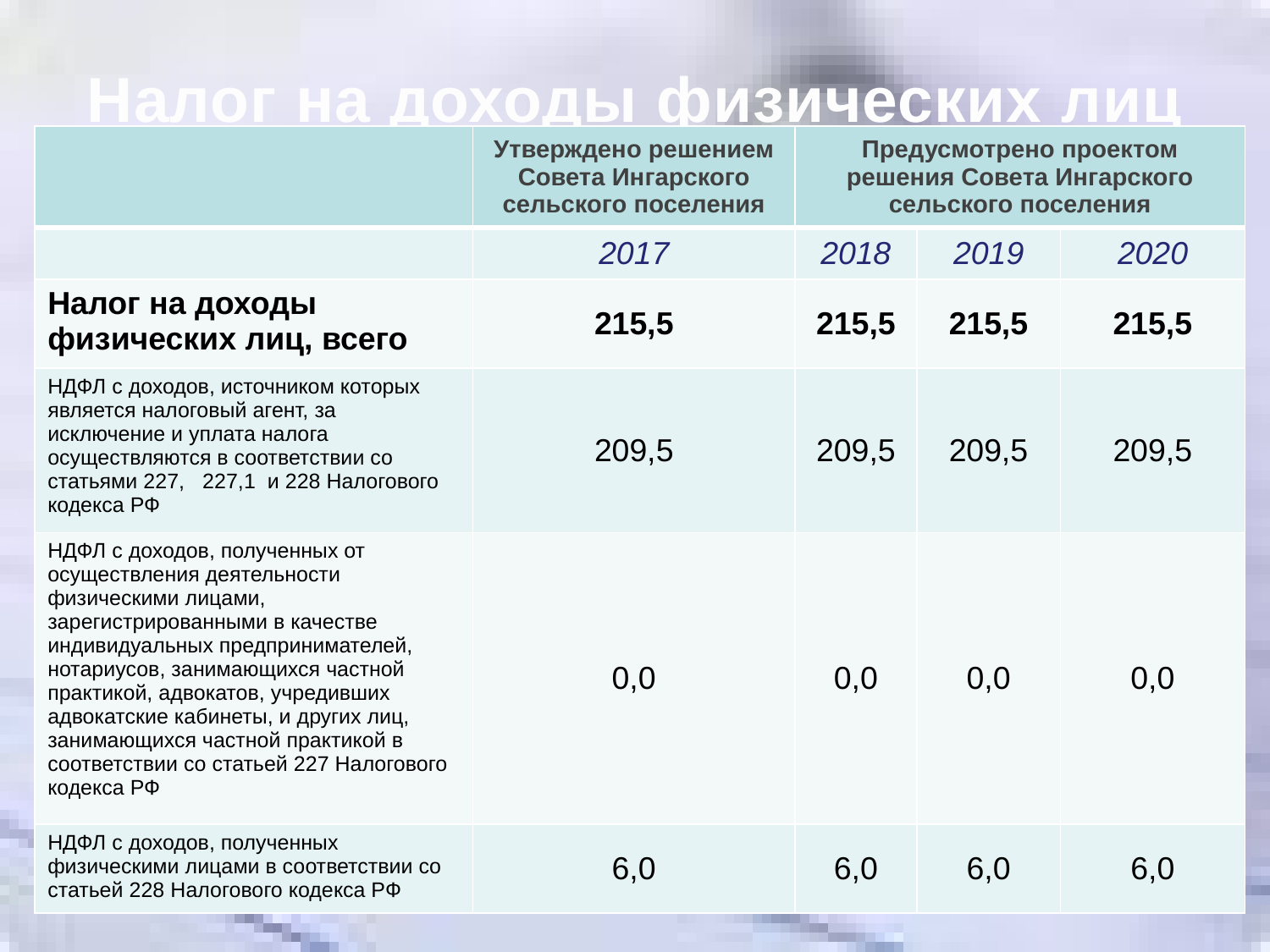

Налог на доходы физических лиц
|  | Утверждено решением Совета Ингарского сельского поселения | Предусмотрено проектом решения Совета Ингарского сельского поселения |  |  |
| --- | --- | --- | --- | --- |
|  | 2017 | 2018 | 2019 | 2020 |
| Налог на доходы физических лиц, всего | 215,5 | 215,5 | 215,5 | 215,5 |
| НДФЛ с доходов, источником которых является налоговый агент, за исключение и уплата налога осуществляются в соответствии со статьями 227, 227,1 и 228 Налогового кодекса РФ | 209,5 | 209,5 | 209,5 | 209,5 |
| НДФЛ с доходов, полученных от осуществления деятельности физическими лицами, зарегистрированными в качестве индивидуальных предпринимателей, нотариусов, занимающихся частной практикой, адвокатов, учредивших адвокатские кабинеты, и других лиц, занимающихся частной практикой в соответствии со статьей 227 Налогового кодекса РФ | 0,0 | 0,0 | 0,0 | 0,0 |
| НДФЛ с доходов, полученных физическими лицами в соответствии со статьей 228 Налогового кодекса РФ | 6,0 | 6,0 | 6,0 | 6,0 |